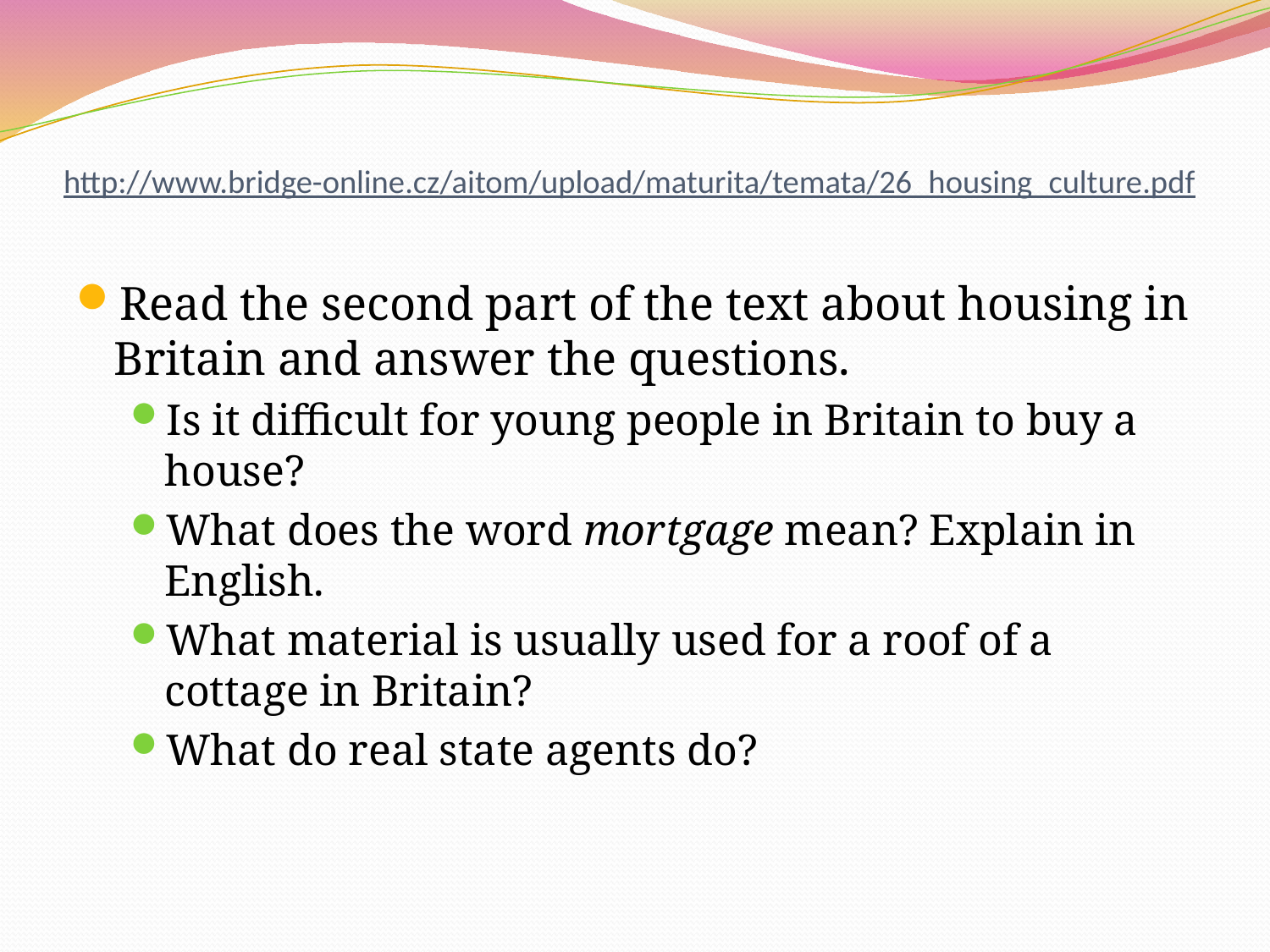

# http://www.bridge-online.cz/aitom/upload/maturita/temata/26_housing_culture.pdf
Read the second part of the text about housing in Britain and answer the questions.
Is it difficult for young people in Britain to buy a house?
What does the word mortgage mean? Explain in English.
What material is usually used for a roof of a cottage in Britain?
What do real state agents do?